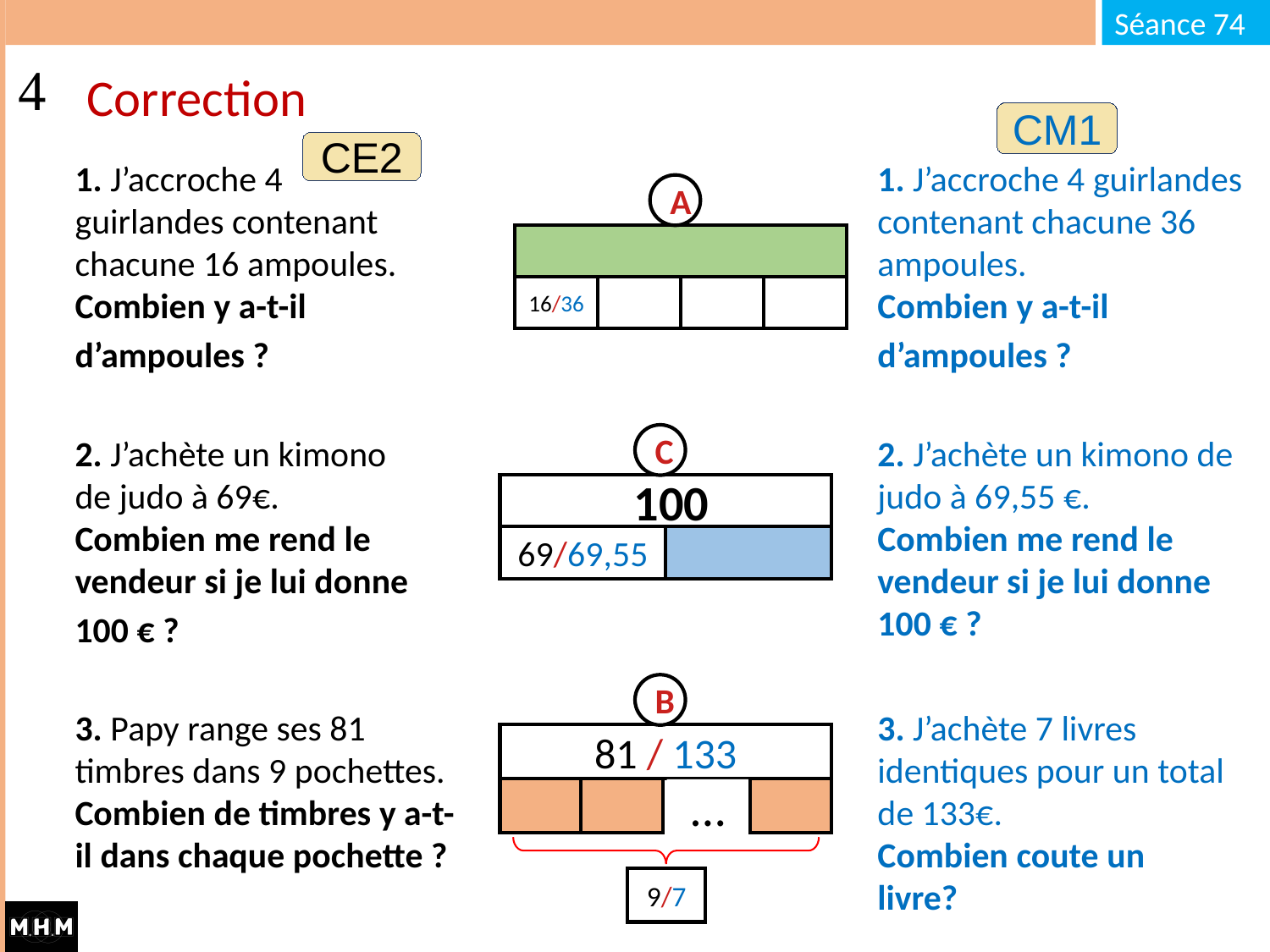

Correction
CM1
CE2
1. J’accroche 4 guirlandes contenant chacune 16 ampoules. Combien y a-t-il d’ampoules ?
1. J’accroche 4 guirlandes contenant chacune 36 ampoules.
Combien y a-t-il d’ampoules ?
A

16/36
16/36
16/36
16/36
2. J’achète un kimono de judo à 69€. Combien me rend le vendeur si je lui donne 100 € ?
C
2. J’achète un kimono de judo à 69,55 €.
Combien me rend le vendeur si je lui donne 100 € ?
 100
69/69,55

B
3. Papy range ses 81 timbres dans 9 pochettes. Combien de timbres y a-t-il dans chaque pochette ?
3. J’achète 7 livres identiques pour un total de 133€.
Combien coute un livre?

81 / 133

…
9/7